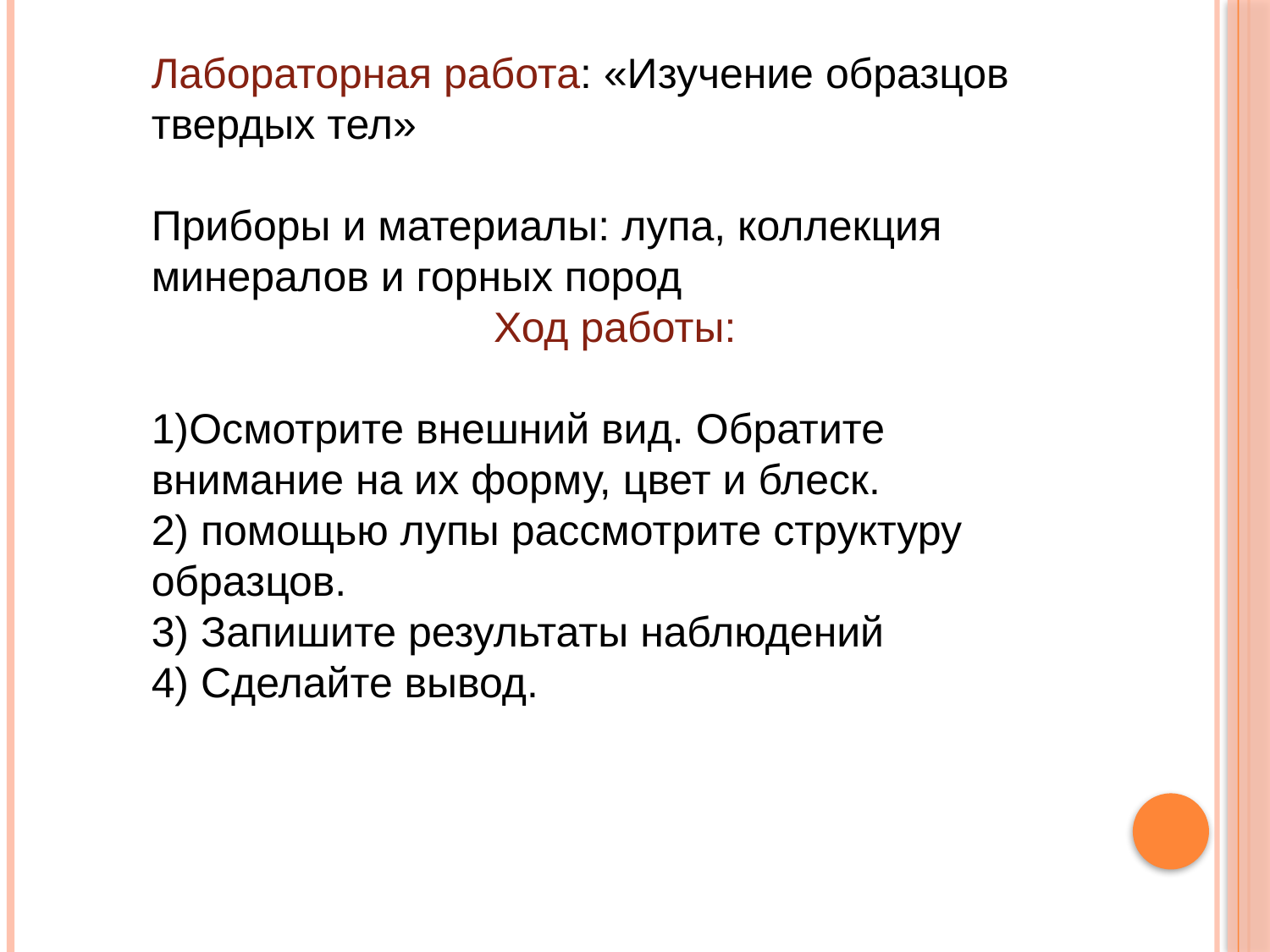

Лабораторная работа: «Изучение образцов твердых тел»

Приборы и материалы: лупа, коллекция минералов и горных пород
Ход работы:

1)Осмотрите внешний вид. Обратите внимание на их форму, цвет и блеск.
2) помощью лупы рассмотрите структуру образцов.
3) Запишите результаты наблюдений
4) Сделайте вывод.